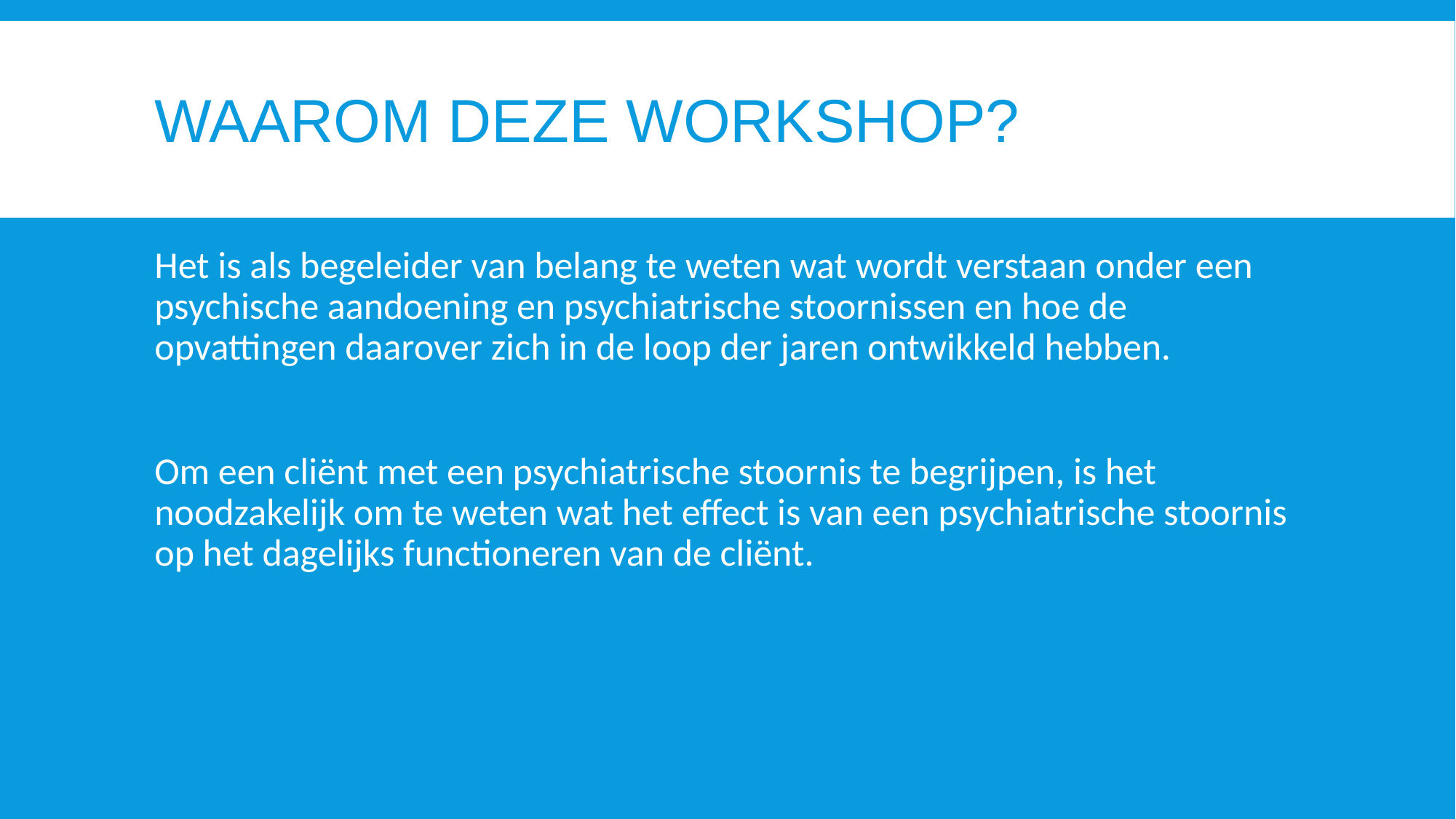

# Waarom deze workshop?
Het is als begeleider van belang te weten wat wordt verstaan onder een psychische aandoening en psychiatrische stoornissen en hoe de opvattingen daarover zich in de loop der jaren ontwikkeld hebben.

Om een cliënt met een psychiatrische stoornis te begrijpen, is het noodzakelijk om te weten wat het effect is van een psychiatrische stoornis op het dagelijks functioneren van de cliënt.